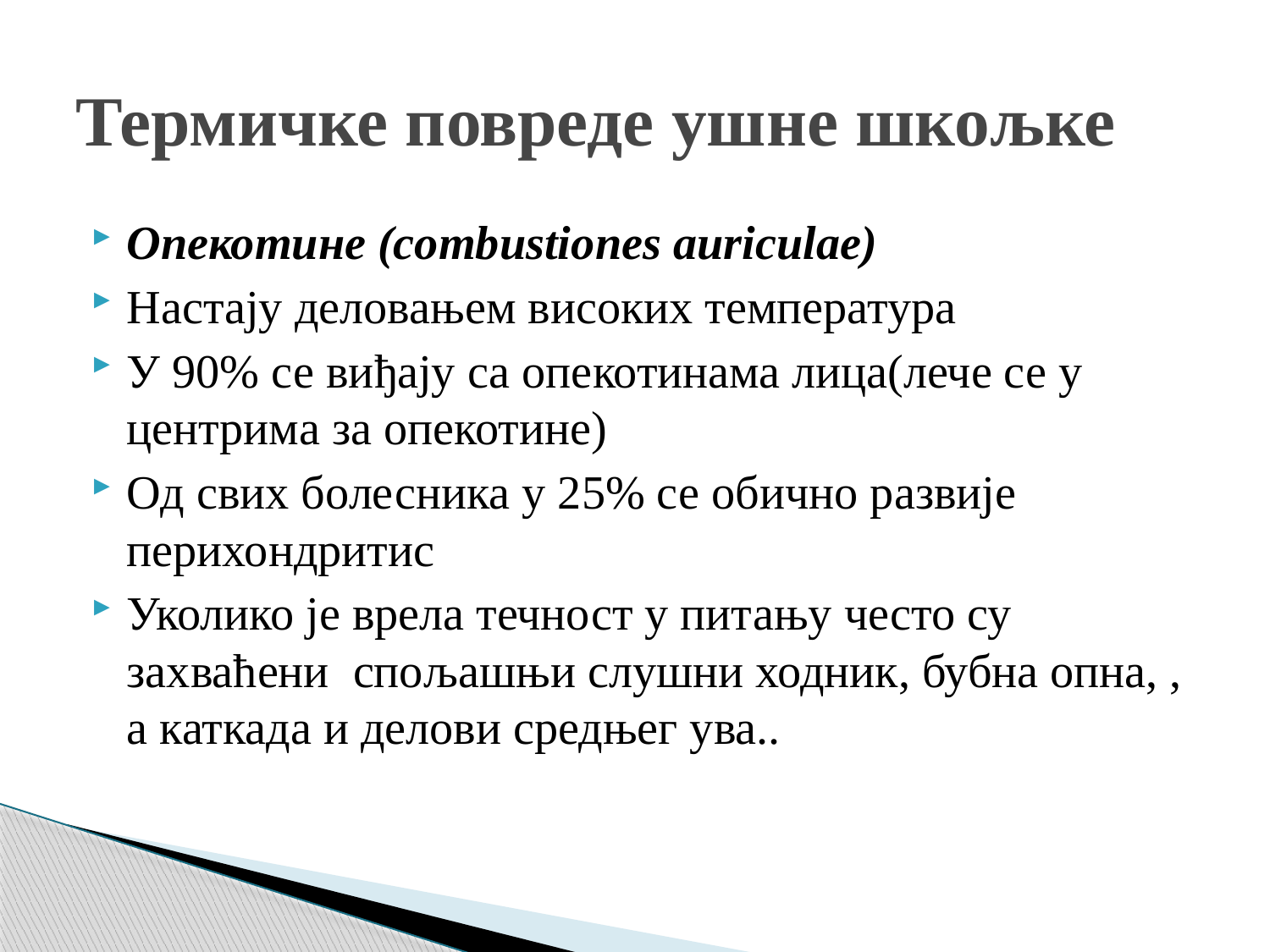

# Термичке повреде ушне шкољке
Опекотине (combustiones auriculaе)
Настају деловањем високих температура
У 90% се виђају са опекотинама лица(лече се у центрима за опекотине)
Од свих болесника у 25% се обично развије перихондритис
Уколико је врела течност у питању често су захваћени  спољашњи слушни ходник, бубна опна, , а каткада и делови средњег ува..